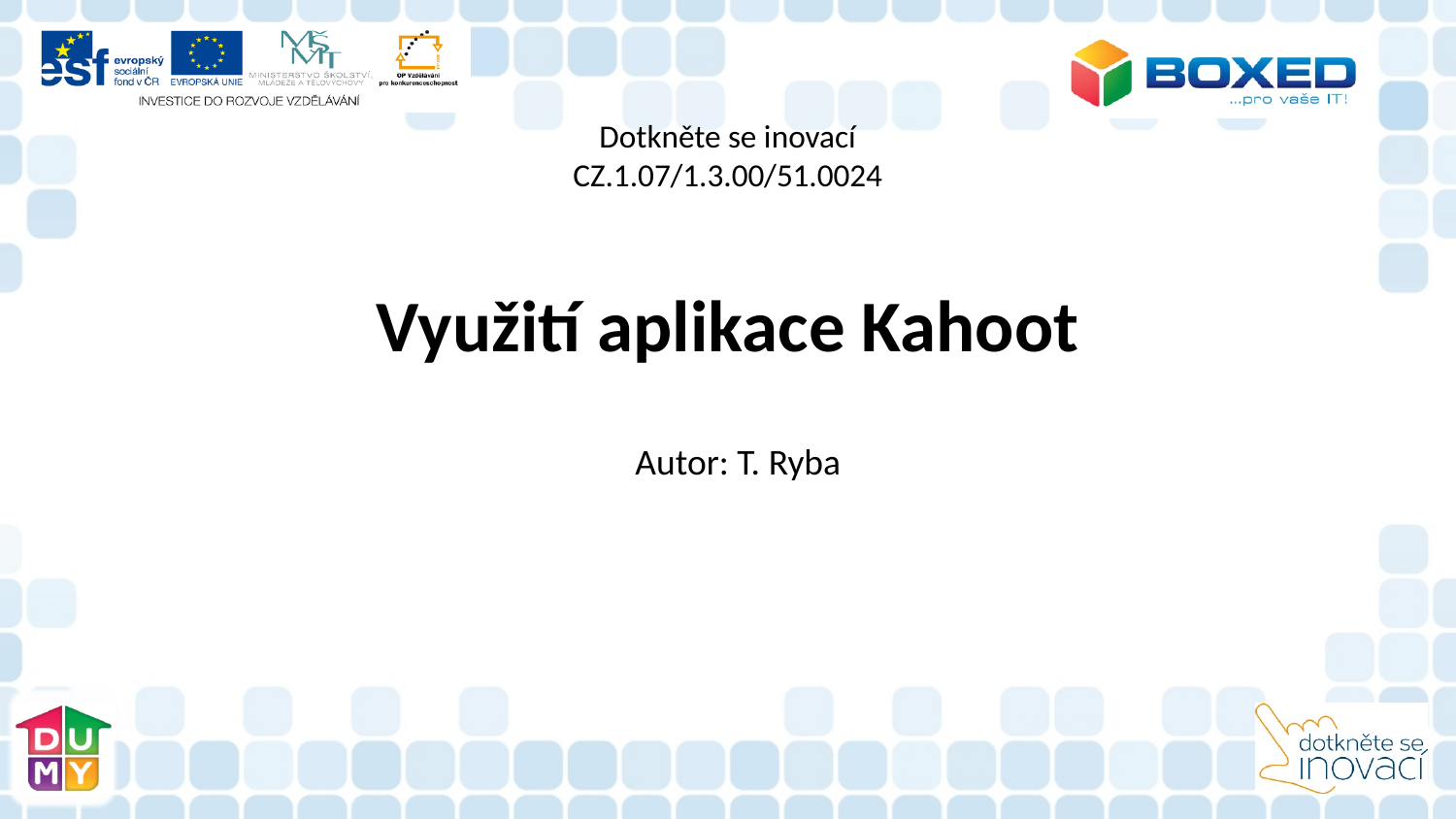

# Dotkněte se inovací CZ.1.07/1.3.00/51.0024
Využití aplikace Kahoot
Autor: T. Ryba